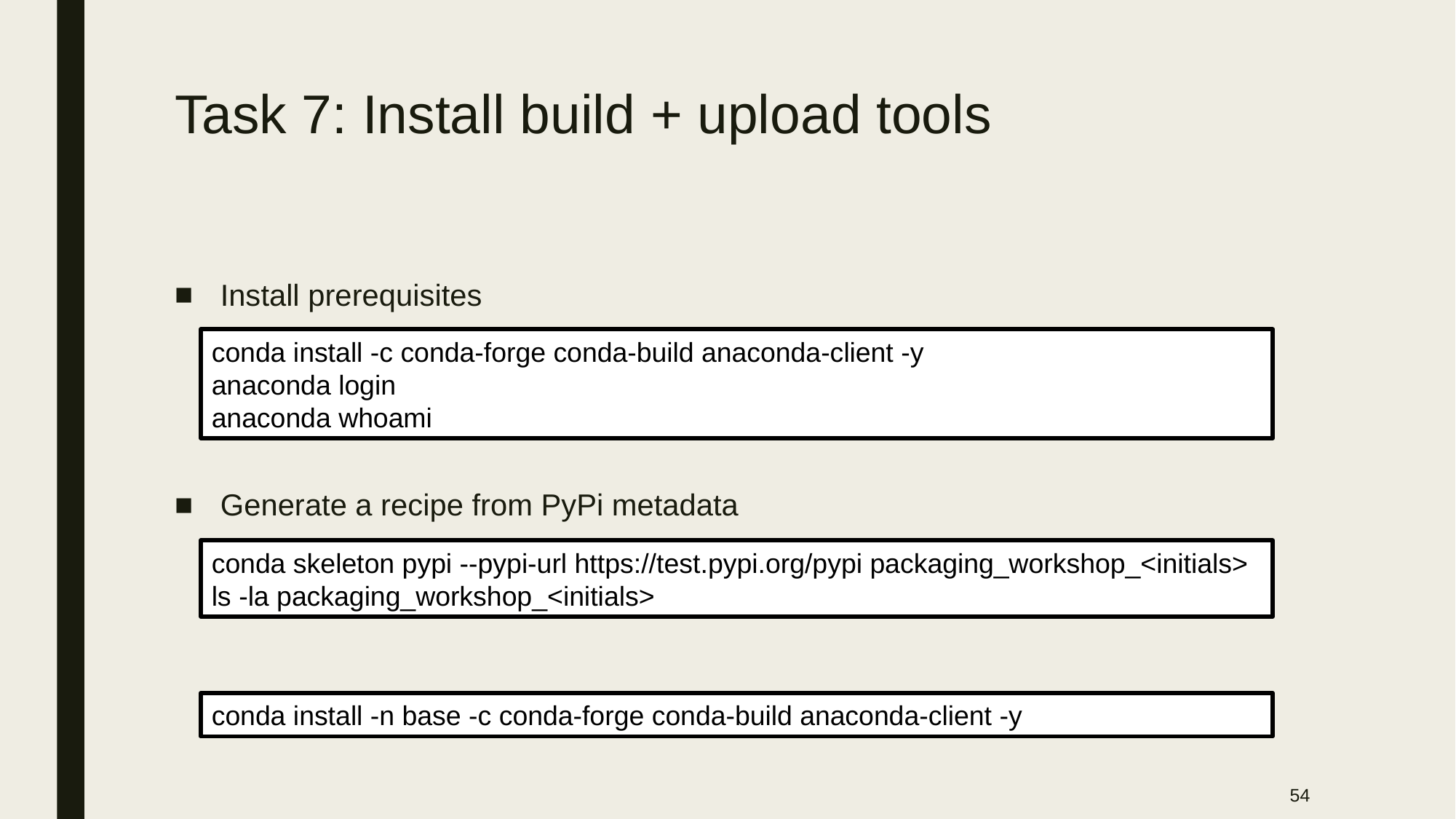

# Task 7: Install build + upload tools
Install prerequisites

Generate a recipe from PyPi metadata

conda install -c conda-forge conda-build anaconda-client -y
anaconda login
anaconda whoami
conda skeleton pypi --pypi-url https://test.pypi.org/pypi packaging_workshop_<initials>
ls -la packaging_workshop_<initials>
conda install -n base -c conda-forge conda-build anaconda-client -y
54